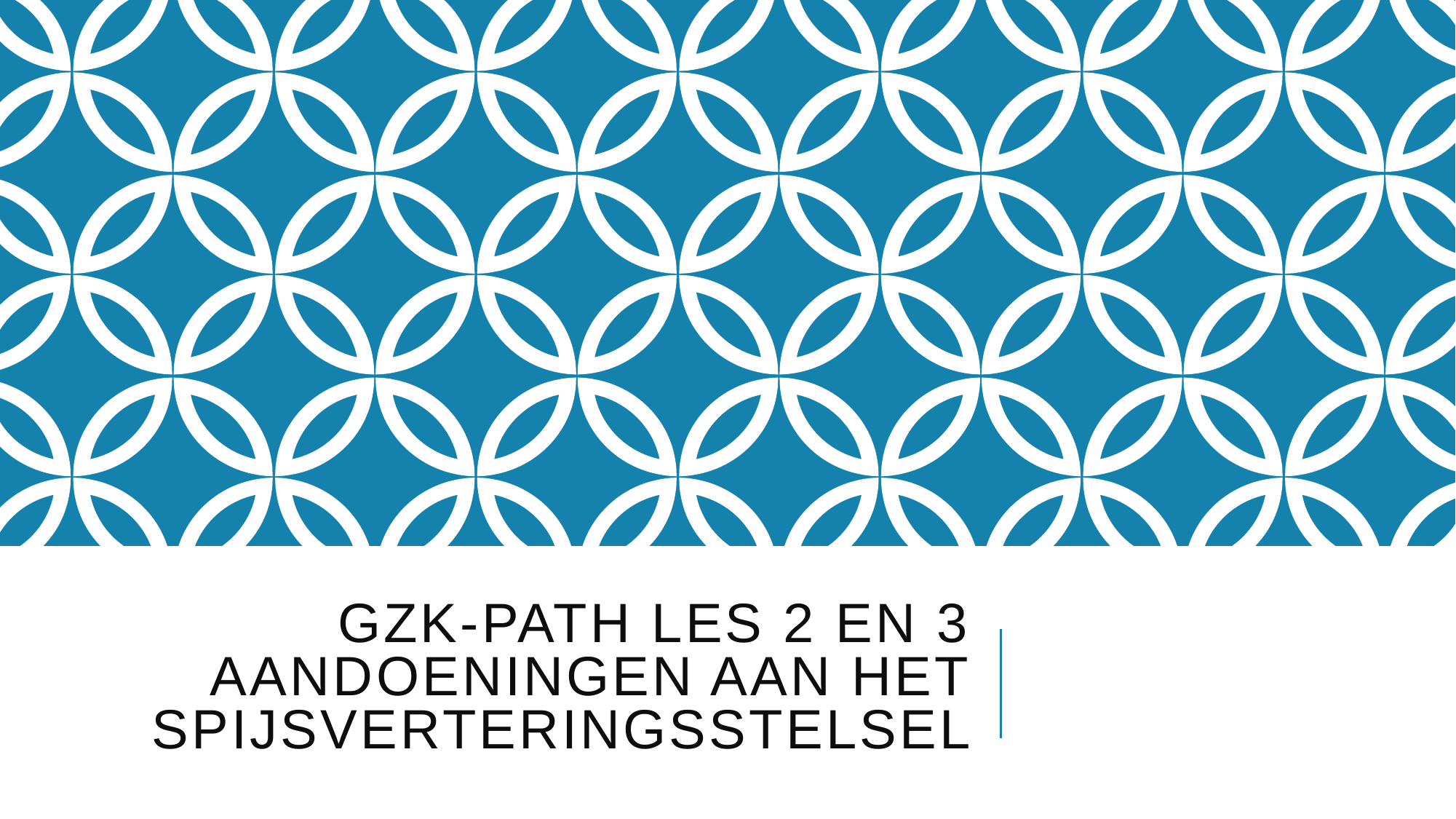

# GZK-PATH Les 2 en 3 Aandoeningen aan het spijsverteringsstelsel